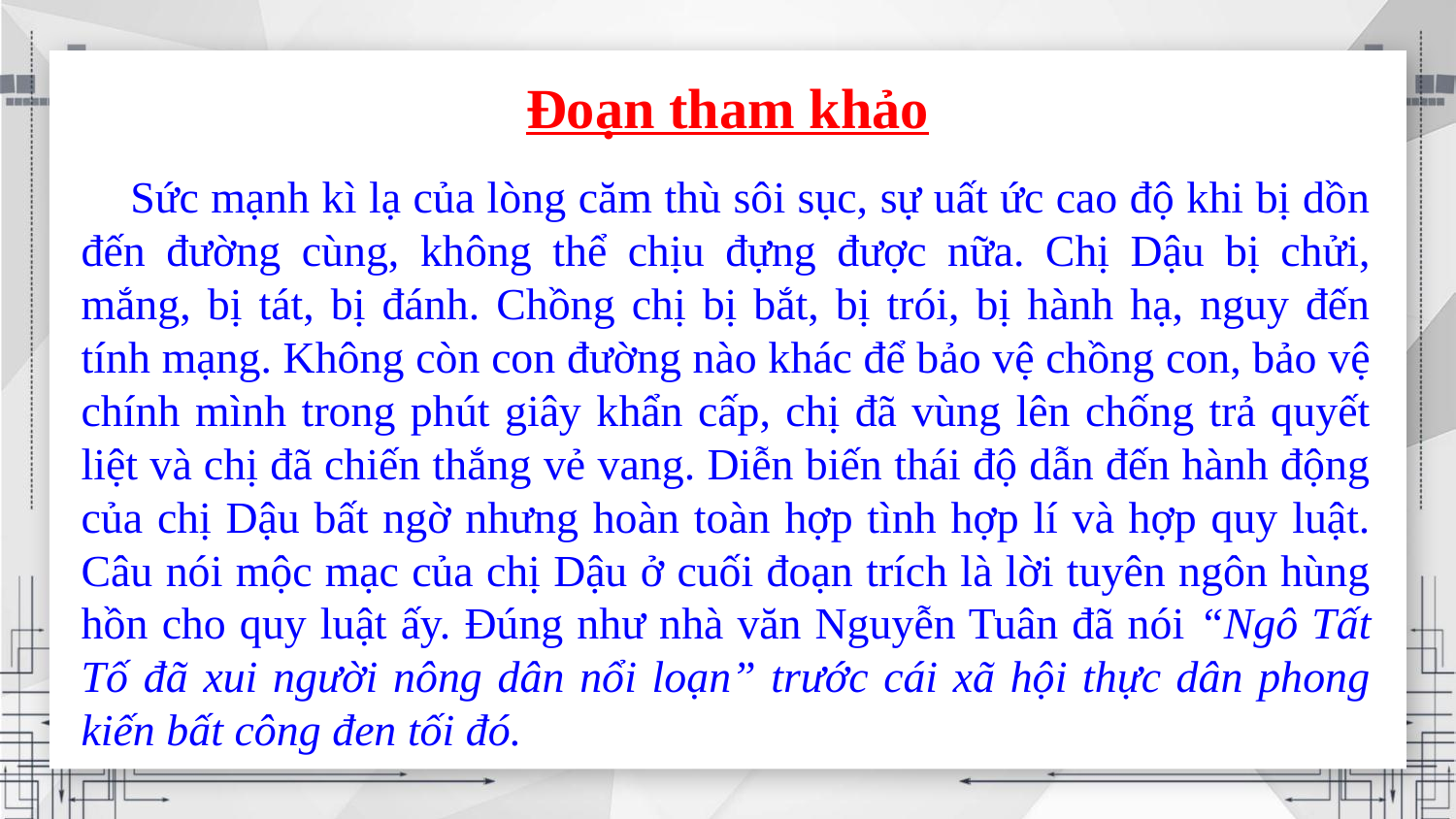

Đoạn tham khảo
    Sức mạnh kì lạ của lòng căm thù sôi sục, sự uất ức cao độ khi bị dồn đến đường cùng, không thể chịu đựng được nữa. Chị Dậu bị chửi, mắng, bị tát, bị đánh. Chồng chị bị bắt, bị trói, bị hành hạ, nguy đến tính mạng. Không còn con đường nào khác để bảo vệ chồng con, bảo vệ chính mình trong phút giây khẩn cấp, chị đã vùng lên chống trả quyết liệt và chị đã chiến thắng vẻ vang. Diễn biến thái độ dẫn đến hành động của chị Dậu bất ngờ nhưng hoàn toàn hợp tình hợp lí và hợp quy luật. Câu nói mộc mạc của chị Dậu ở cuối đoạn trích là lời tuyên ngôn hùng hồn cho quy luật ấy. Đúng như nhà văn Nguyễn Tuân đã nói “Ngô Tất Tố đã xui người nông dân nổi loạn” trước cái xã hội thực dân phong kiến bất công đen tối đó.